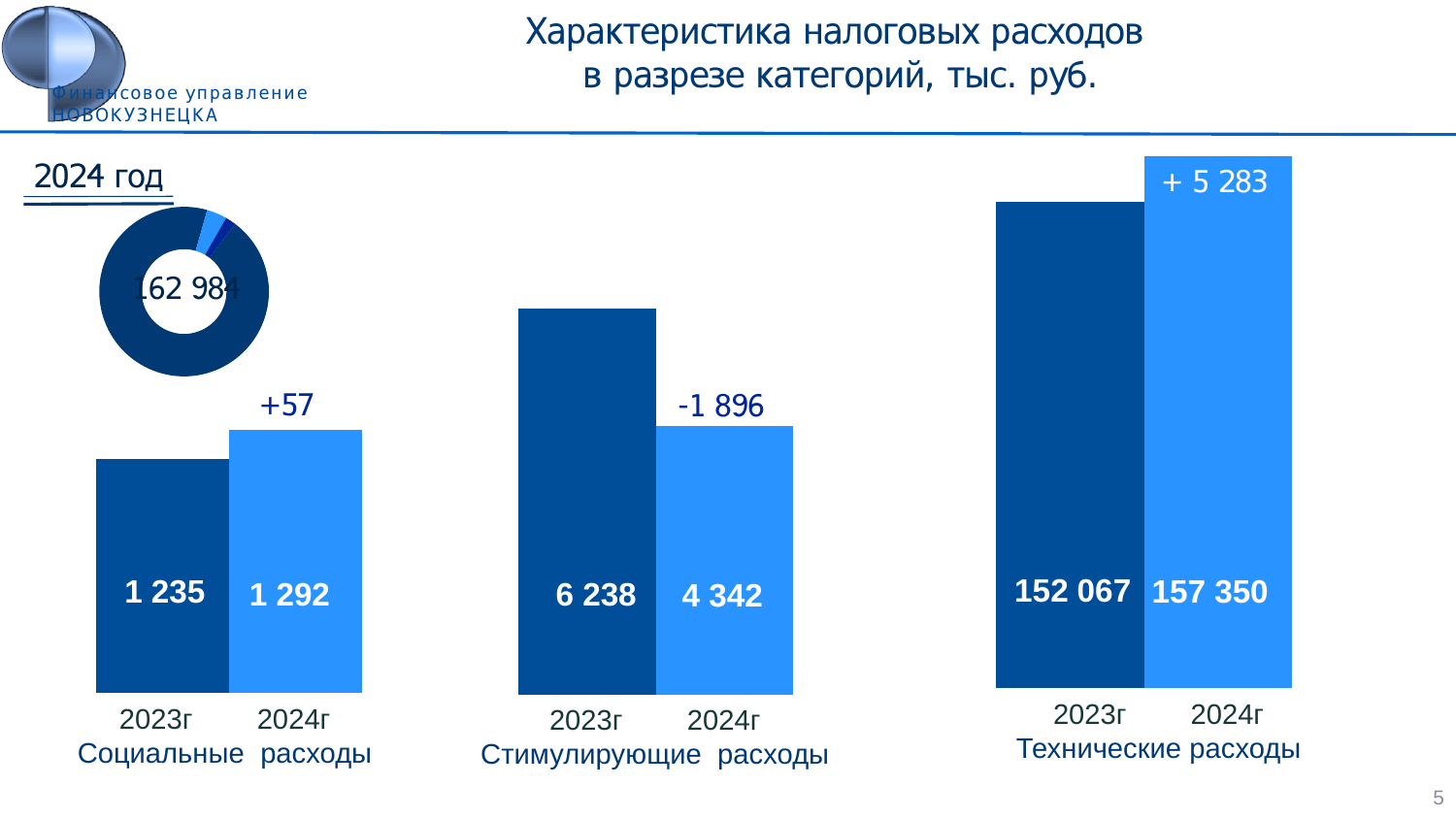

Характеристика налоговых расходов
в разрезе категорий, тыс. руб.

### Chart

| Category | Ряд 1 | Ряд 2 |
|---|---|---|
| Категория 1 | 320800.0 | None |
| Категория 2 | 350800.0 | 100.0 |
2024 год
+ 5 283

### Chart

| Category | Продажи |
|---|---|
| Кв. 1 | 152067.0 |
| Кв. 2 | 6238.0 |

### Chart

| Category | Ряд 1 |
|---|---|
| Категория 1 | 6238.0 |
| Категория 2 | 4342.0 |
162 984
-1 896

### Chart

| Category | Ряд 1 | Ряд 2 |
|---|---|---|
| Категория 1 | 1235.0 | None |
| Категория 2 | 1292.0 | 100.0 |
+57

152 067
1 235
157 350
6 238
1 292
4 342
2023г        2024г
Технические расходы
2023г        2024г
Социальные  расходы

2023г        2024г
Стимулирующие  расходы
5